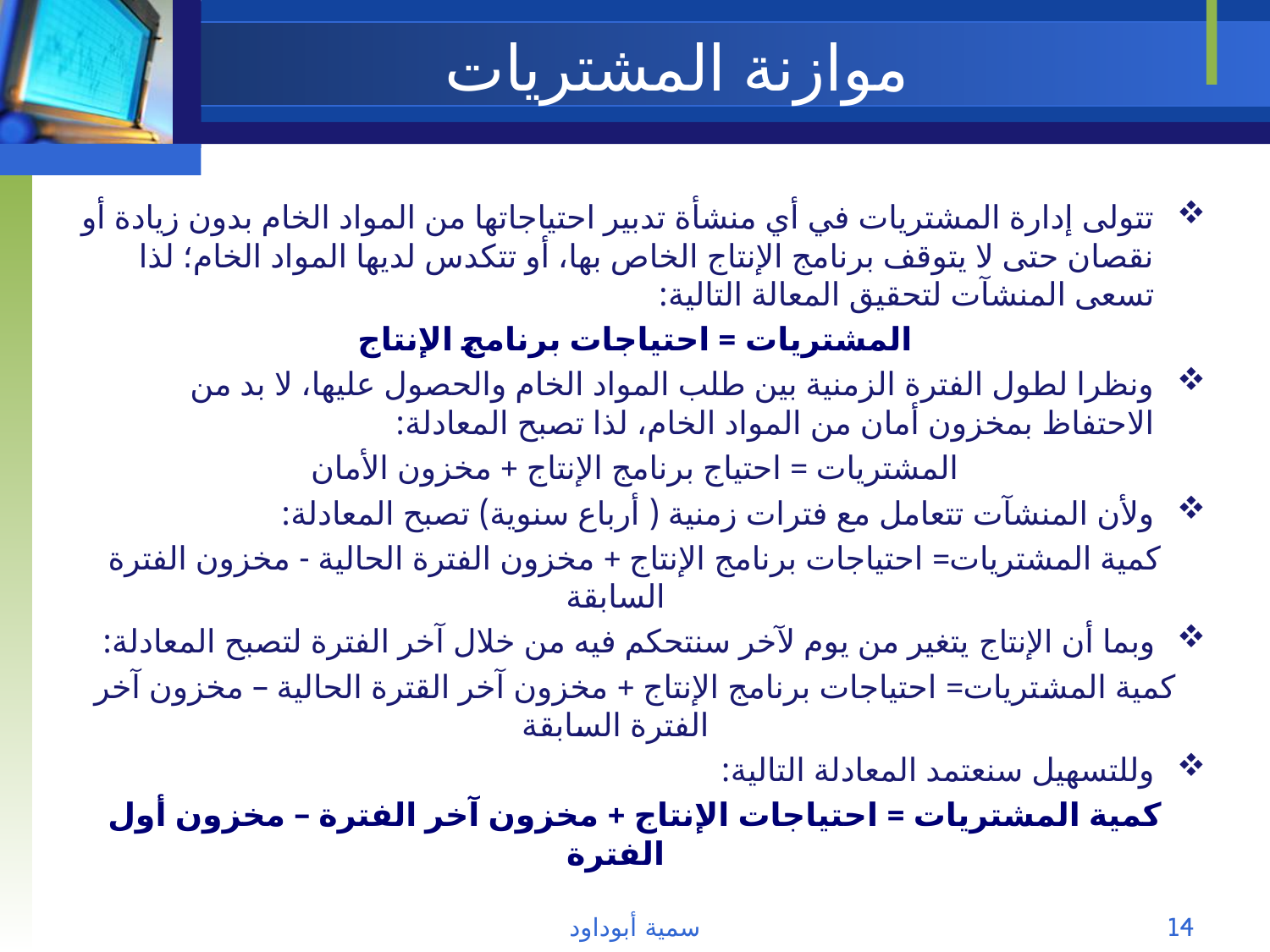

# موازنة المشتريات
تتولى إدارة المشتريات في أي منشأة تدبير احتياجاتها من المواد الخام بدون زيادة أو نقصان حتى لا يتوقف برنامج الإنتاج الخاص بها، أو تتكدس لديها المواد الخام؛ لذا تسعى المنشآت لتحقيق المعالة التالية:
المشتريات = احتياجات برنامج الإنتاج
ونظرا لطول الفترة الزمنية بين طلب المواد الخام والحصول عليها، لا بد من الاحتفاظ بمخزون أمان من المواد الخام، لذا تصبح المعادلة:
المشتريات = احتياج برنامج الإنتاج + مخزون الأمان
ولأن المنشآت تتعامل مع فترات زمنية ( أرباع سنوية) تصبح المعادلة:
كمية المشتريات= احتياجات برنامج الإنتاج + مخزون الفترة الحالية - مخزون الفترة السابقة
وبما أن الإنتاج يتغير من يوم لآخر سنتحكم فيه من خلال آخر الفترة لتصبح المعادلة:
كمية المشتريات= احتياجات برنامج الإنتاج + مخزون آخر القترة الحالية – مخزون آخر الفترة السابقة
وللتسهيل سنعتمد المعادلة التالية:
كمية المشتريات = احتياجات الإنتاج + مخزون آخر الفترة – مخزون أول الفترة

سمية أبوداود
14